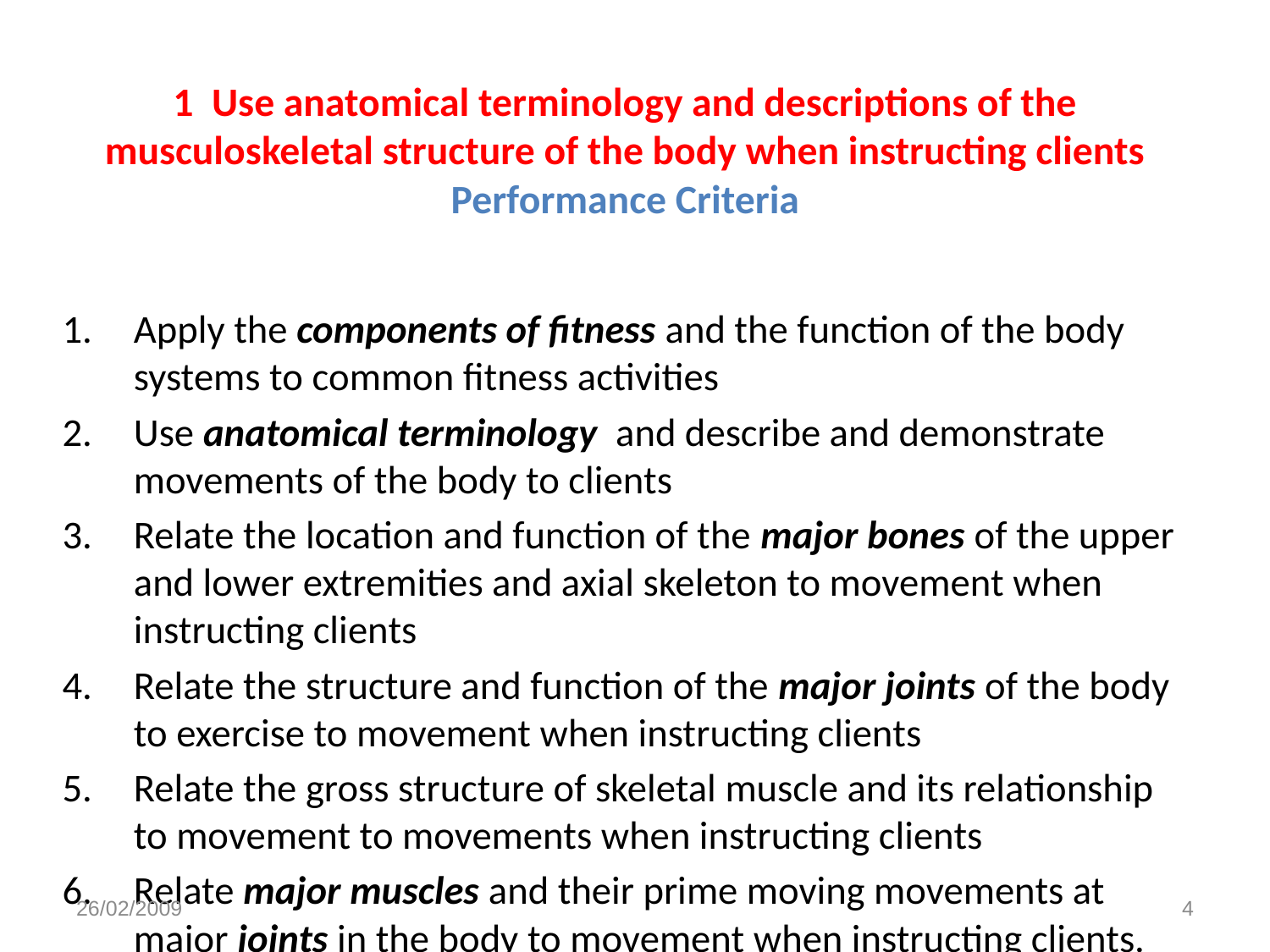

# 1  Use anatomical terminology and descriptions of the musculoskeletal structure of the body when instructing clients Performance Criteria
Apply the components of fitness and the function of the body systems to common fitness activities
Use anatomical terminology  and describe and demonstrate movements of the body to clients
Relate the location and function of the major bones of the upper and lower extremities and axial skeleton to movement when instructing clients
Relate the structure and function of the major joints of the body to exercise to movement when instructing clients
Relate the gross structure of skeletal muscle and its relationship to movement to movements when instructing clients
Relate major muscles and their prime moving movements at major joints in the body to movement when instructing clients.

26/02/2009
4